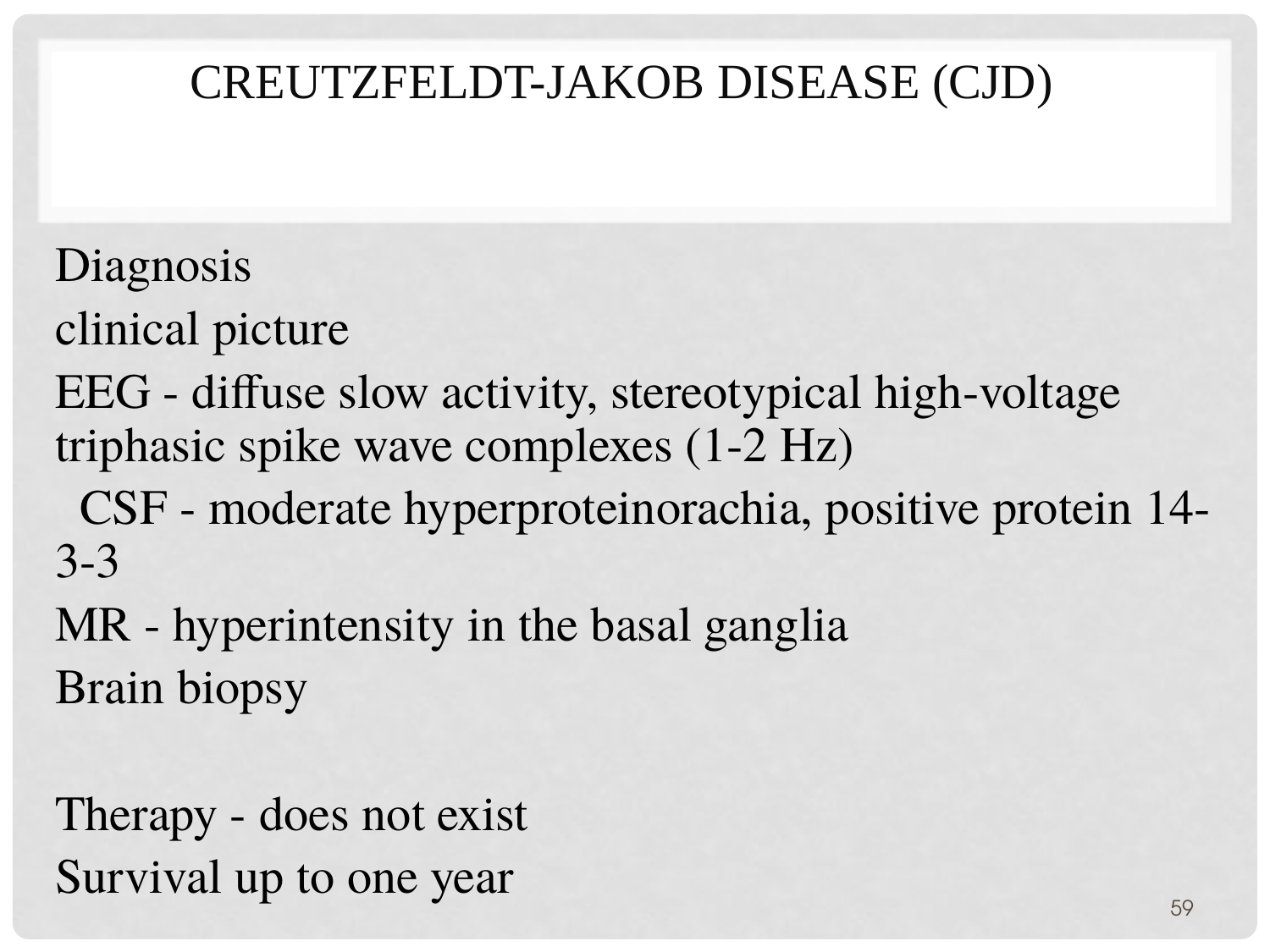

# Creutzfeldt-Jakob disease (CJD)
Diagnosis
clinical picture
EEG - diffuse slow activity, stereotypical high-voltage triphasic spike wave complexes (1-2 Hz)
  CSF - moderate hyperproteinorachia, positive protein 14-3-3
MR - hyperintensity in the basal ganglia
Brain biopsy

Therapy - does not exist
Survival up to one year
59